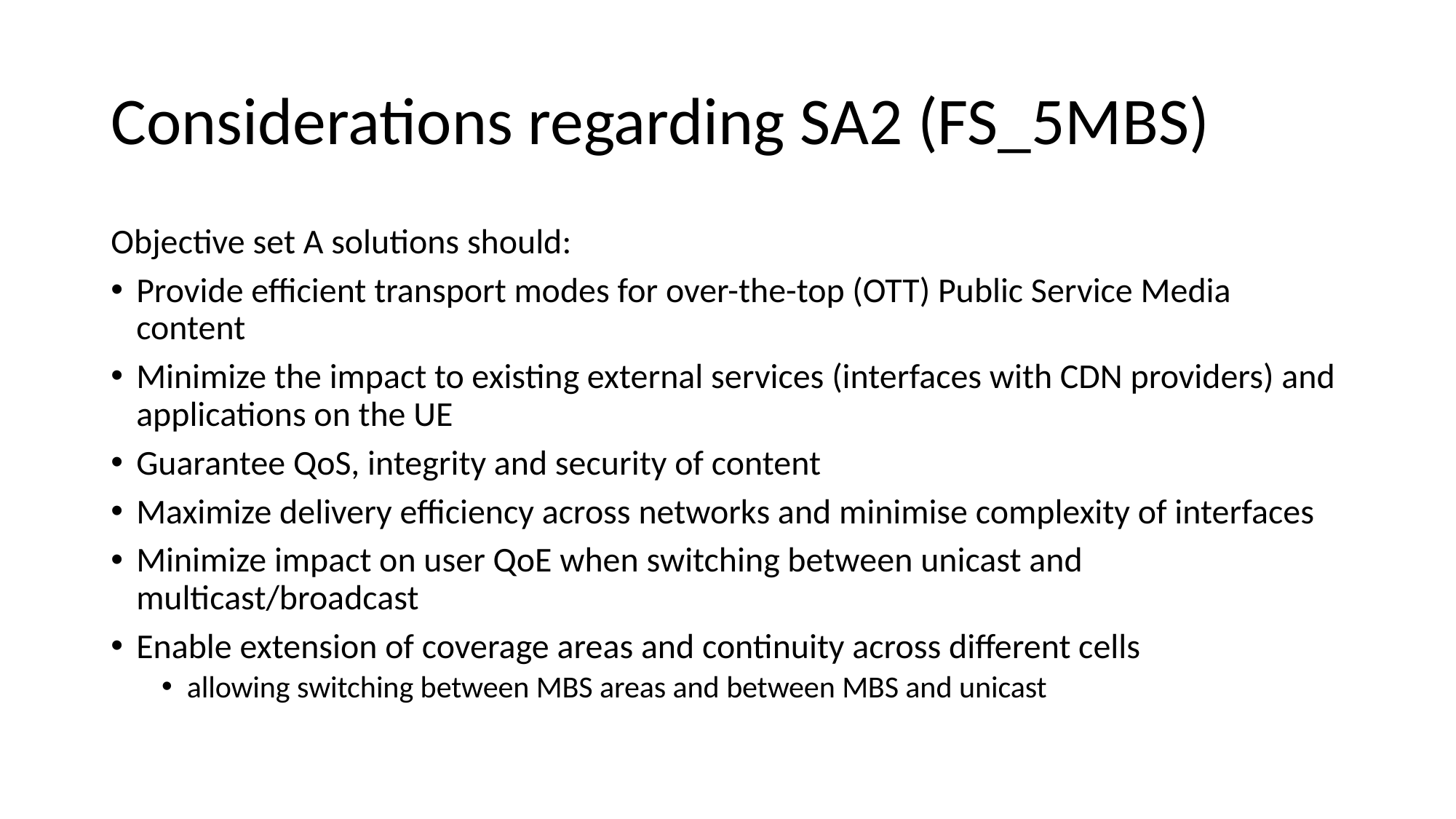

# Considerations regarding SA2 (FS_5MBS)
Objective set A solutions should:
Provide efficient transport modes for over-the-top (OTT) Public Service Media content
Minimize the impact to existing external services (interfaces with CDN providers) and applications on the UE
Guarantee QoS, integrity and security of content
Maximize delivery efficiency across networks and minimise complexity of interfaces
Minimize impact on user QoE when switching between unicast and multicast/broadcast
Enable extension of coverage areas and continuity across different cells
allowing switching between MBS areas and between MBS and unicast